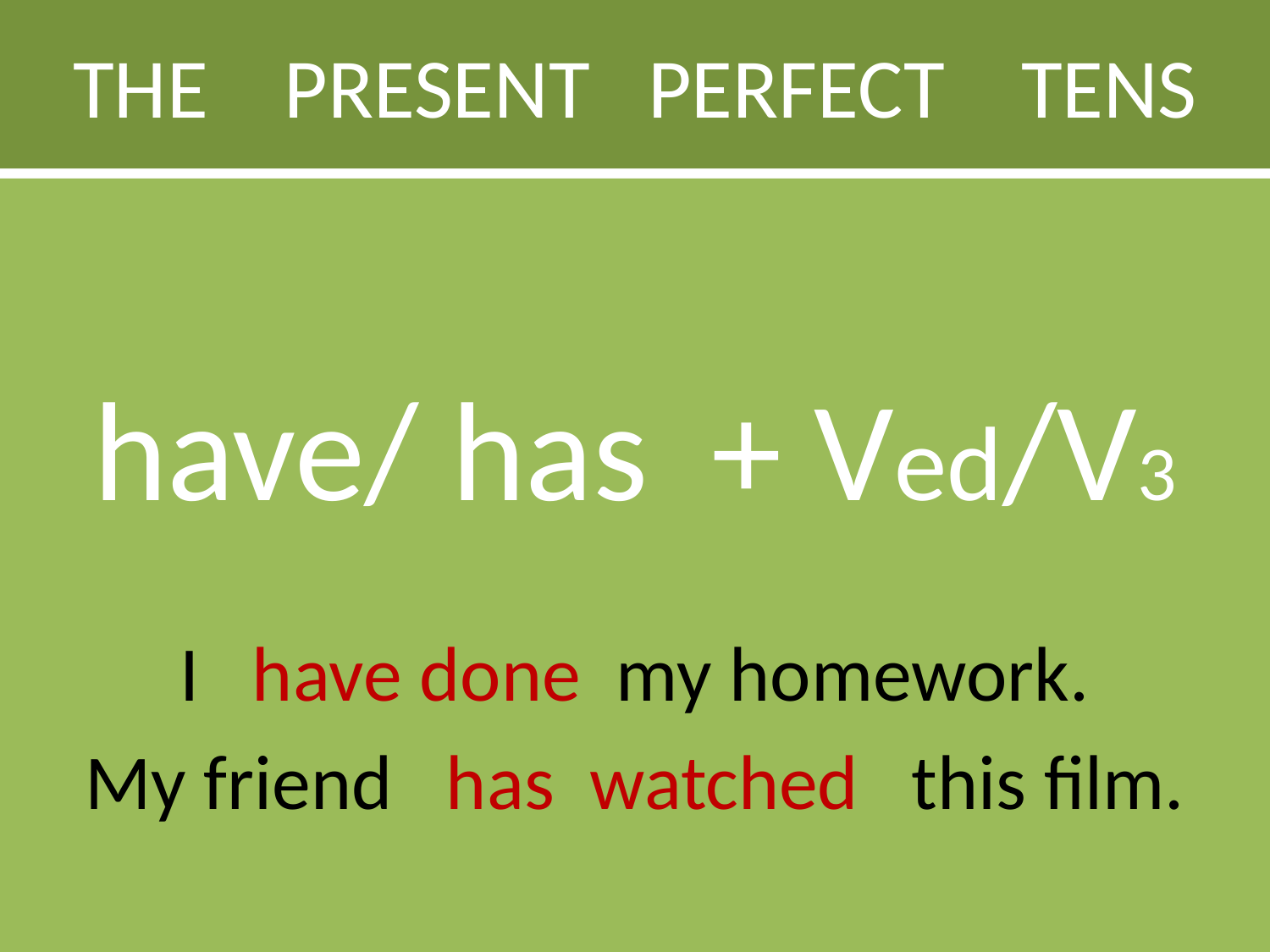

# THE    PRESENT   PERFECT    TENS

have/ has  + Ved/V3

I   have done  my homework.
My friend   has  watched   this film.